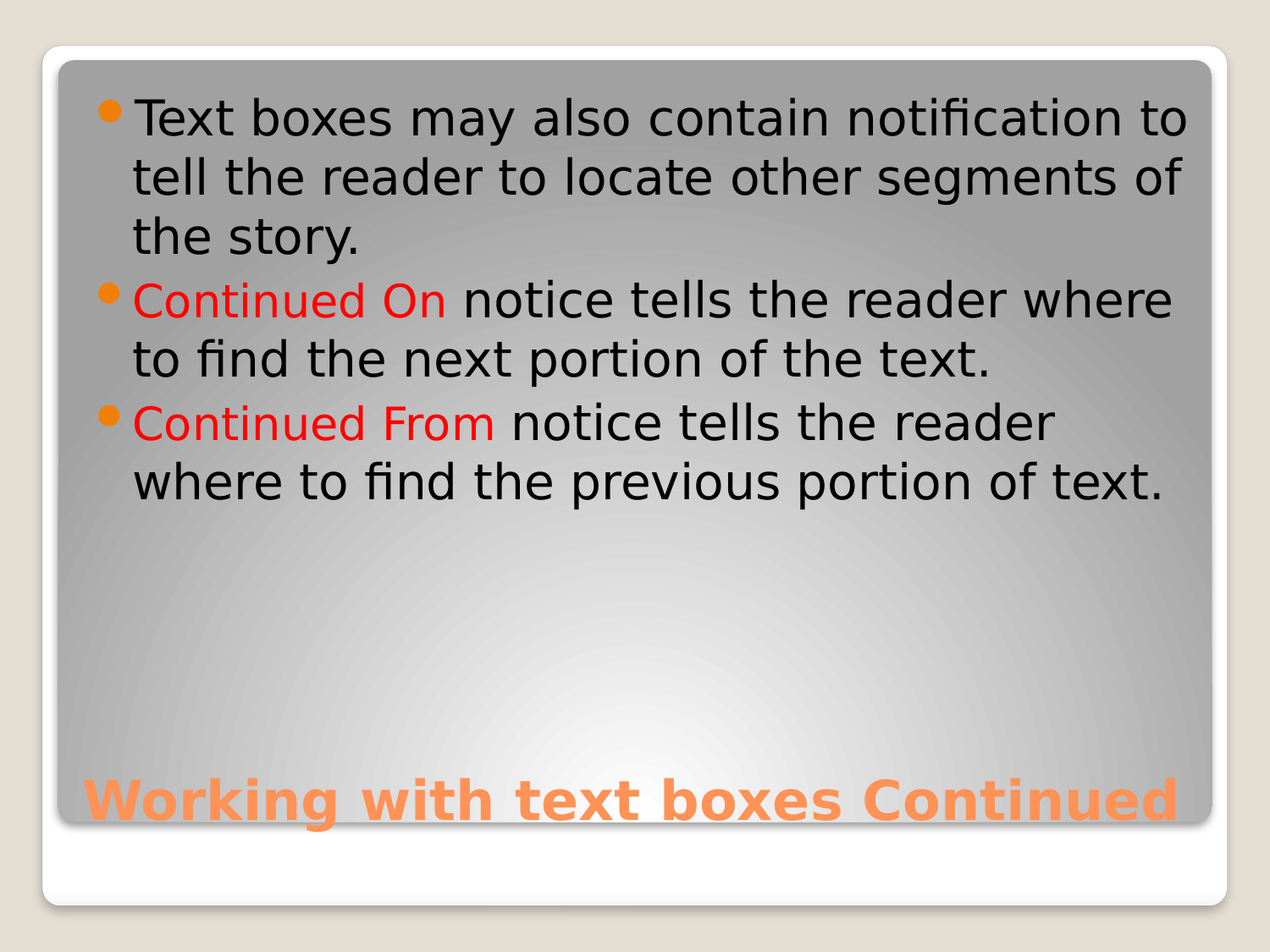

Text boxes may also contain notification to tell the reader to locate other segments of the story.
Continued On notice tells the reader where to find the next portion of the text.
Continued From notice tells the reader where to find the previous portion of text.

# Working with text boxes Continued